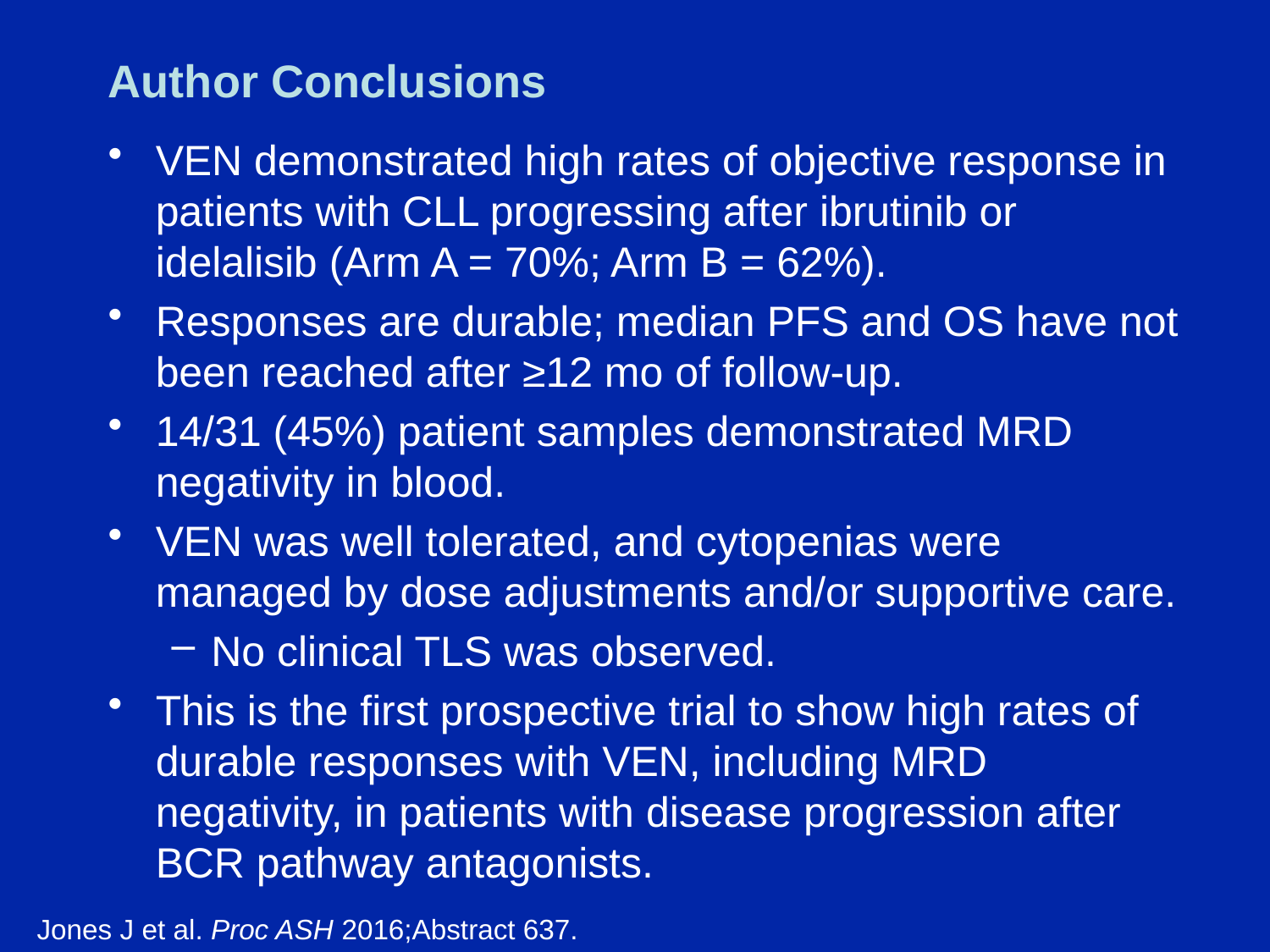

# Author Conclusions
VEN demonstrated high rates of objective response in patients with CLL progressing after ibrutinib or idelalisib (Arm A = 70%; Arm B = 62%).
Responses are durable; median PFS and OS have not been reached after ≥12 mo of follow-up.
14/31 (45%) patient samples demonstrated MRD negativity in blood.
VEN was well tolerated, and cytopenias were managed by dose adjustments and/or supportive care.
No clinical TLS was observed.
This is the first prospective trial to show high rates of durable responses with VEN, including MRD negativity, in patients with disease progression after BCR pathway antagonists.
Jones J et al. Proc ASH 2016;Abstract 637.